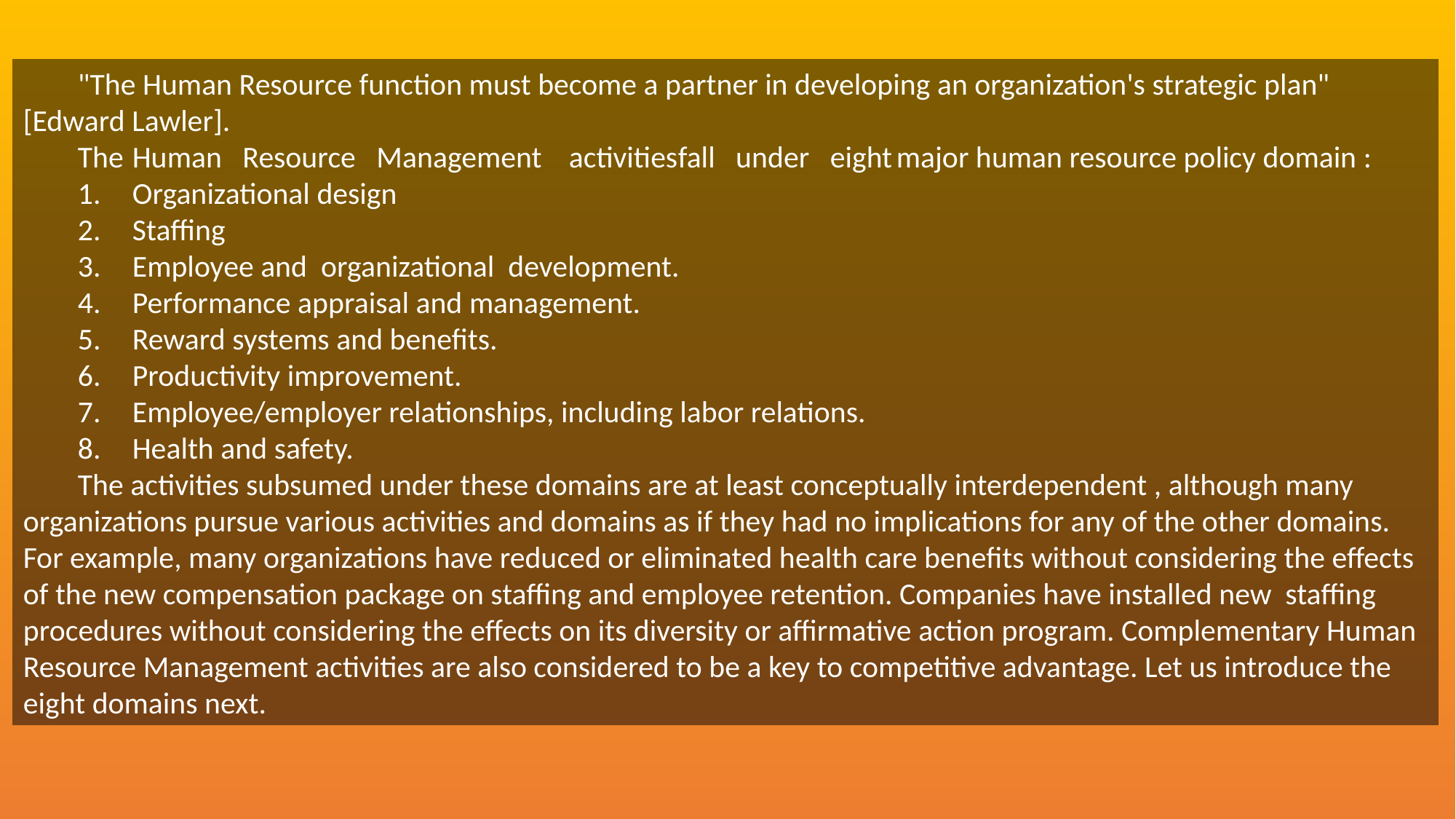

"The Human Resource function must become a partner in developing an organization's strategic plan" [Edward Lawler].
The	Human   Resource   Management	activities	fall   under   eight	major human resource policy domain :
1.	Organizational design
2.	Staffing
3.	Employee and  organizational  development.
4.	Performance appraisal and management.
5.	Reward systems and benefits.
6.	Productivity improvement.
7.	Employee/employer relationships, including labor relations.
8.	Health and safety.
The activities subsumed under these domains are at least conceptually interdependent , although many organizations pursue various activities and domains as if they had no implications for any of the other domains. For example, many organizations have reduced or eliminated health care benefits without considering the effects of the new compensation package on staffing and employee retention. Companies have installed new  staffing procedures without considering the effects on its diversity or affirmative action program. Complementary Human Resource Management activities are also considered to be a key to competitive advantage. Let us introduce the eight domains next.